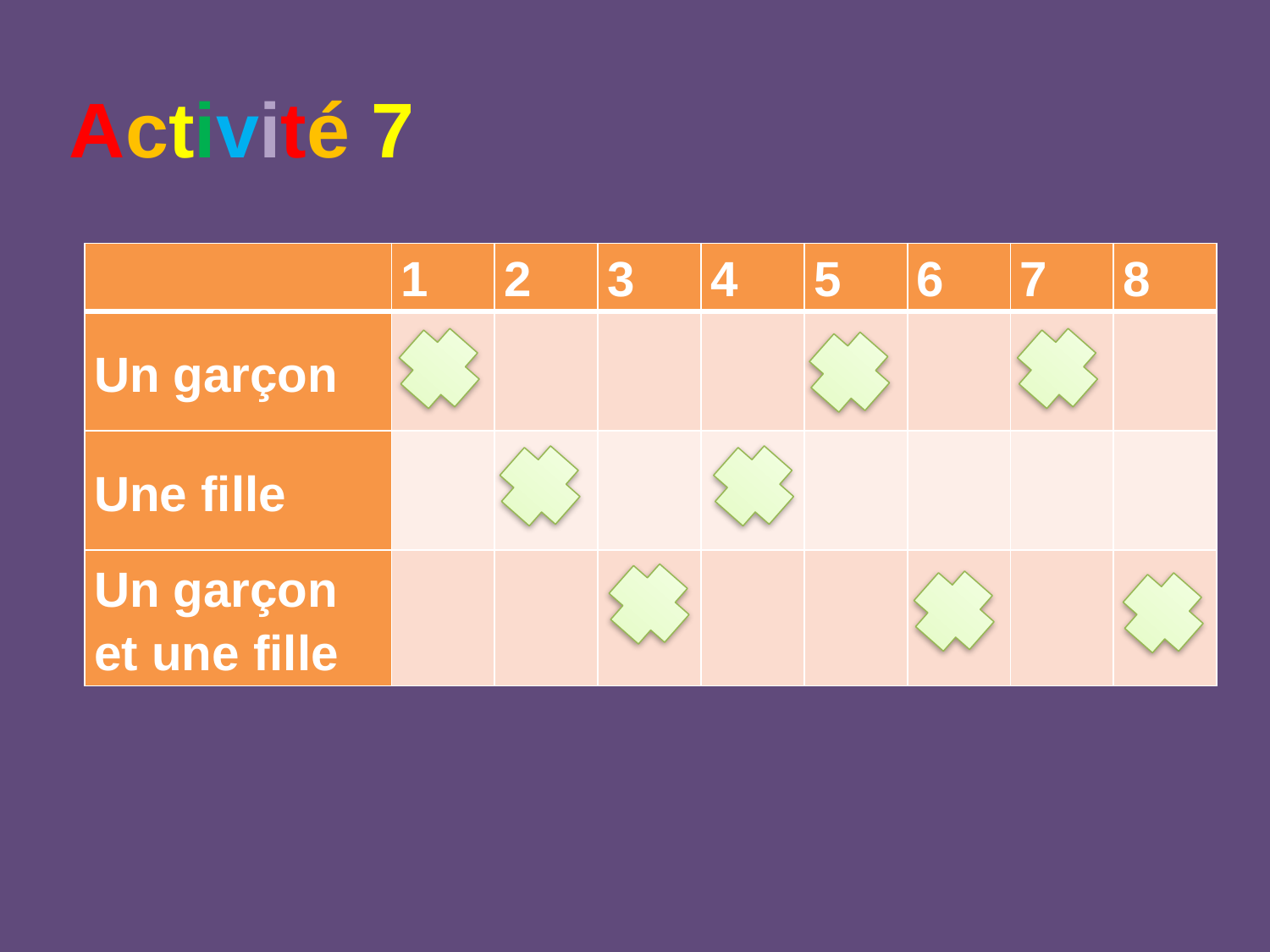

Activité 7
|  | 1 | 2 | 3 | 4 | 5 | 6 | 7 | 8 |
| --- | --- | --- | --- | --- | --- | --- | --- | --- |
| Un garçon |  |  |  |  |  |  |  |  |
| Une fille |  |  |  |  |  |  |  |  |
| Un garçon et une fille |  |  |  |  |  |  |  |  |